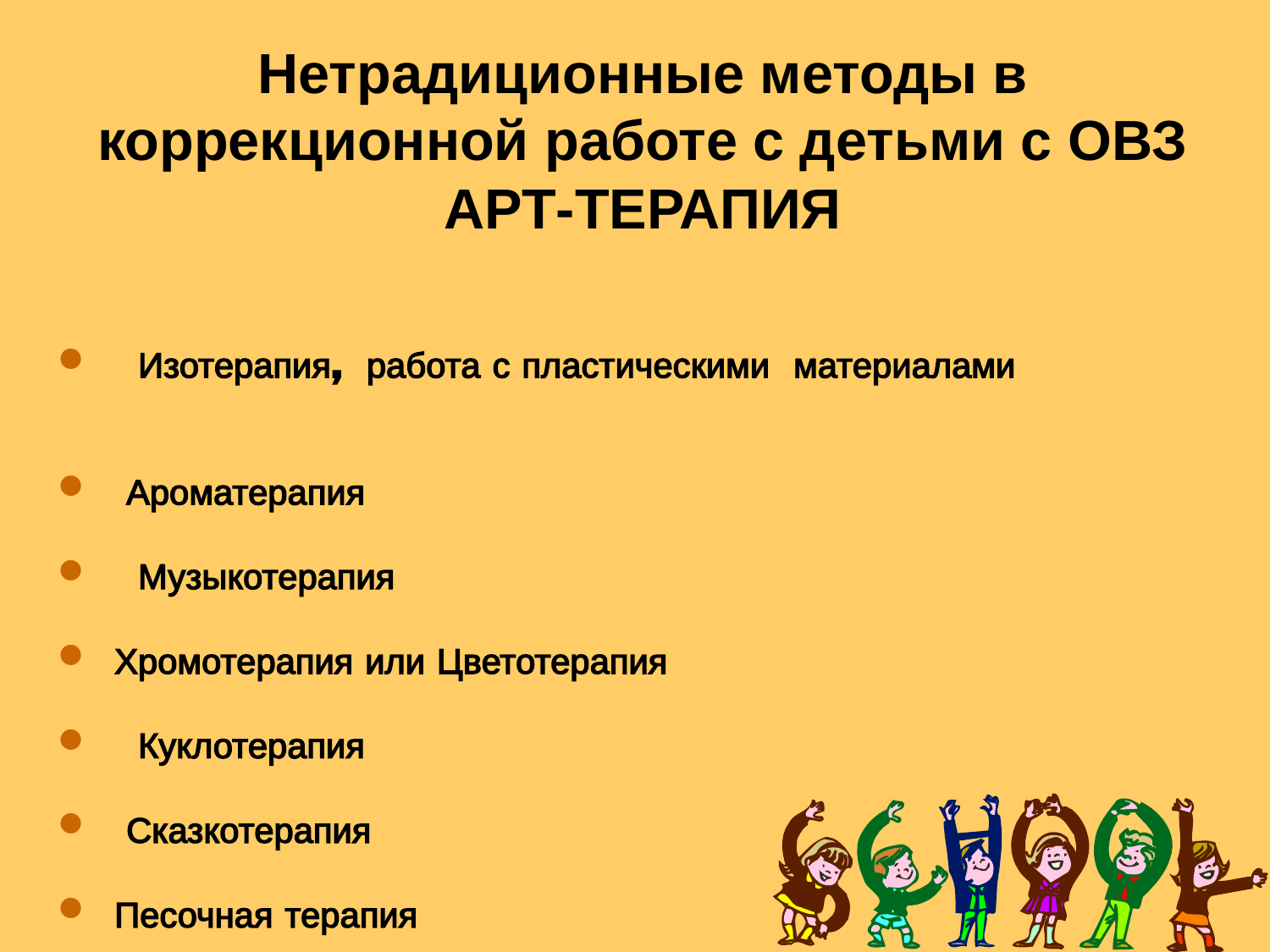

# Нетрадиционные методы в коррекционной работе с детьми с ОВЗ АРТ-ТЕРАПИЯ
      Изотерапия,  работа с пластическими  материалами

     Ароматерапия

      Музыкотерапия

    Хромотерапия или Цветотерапия

      Куклотерапия

     Сказкотерапия

    Песочная терапия